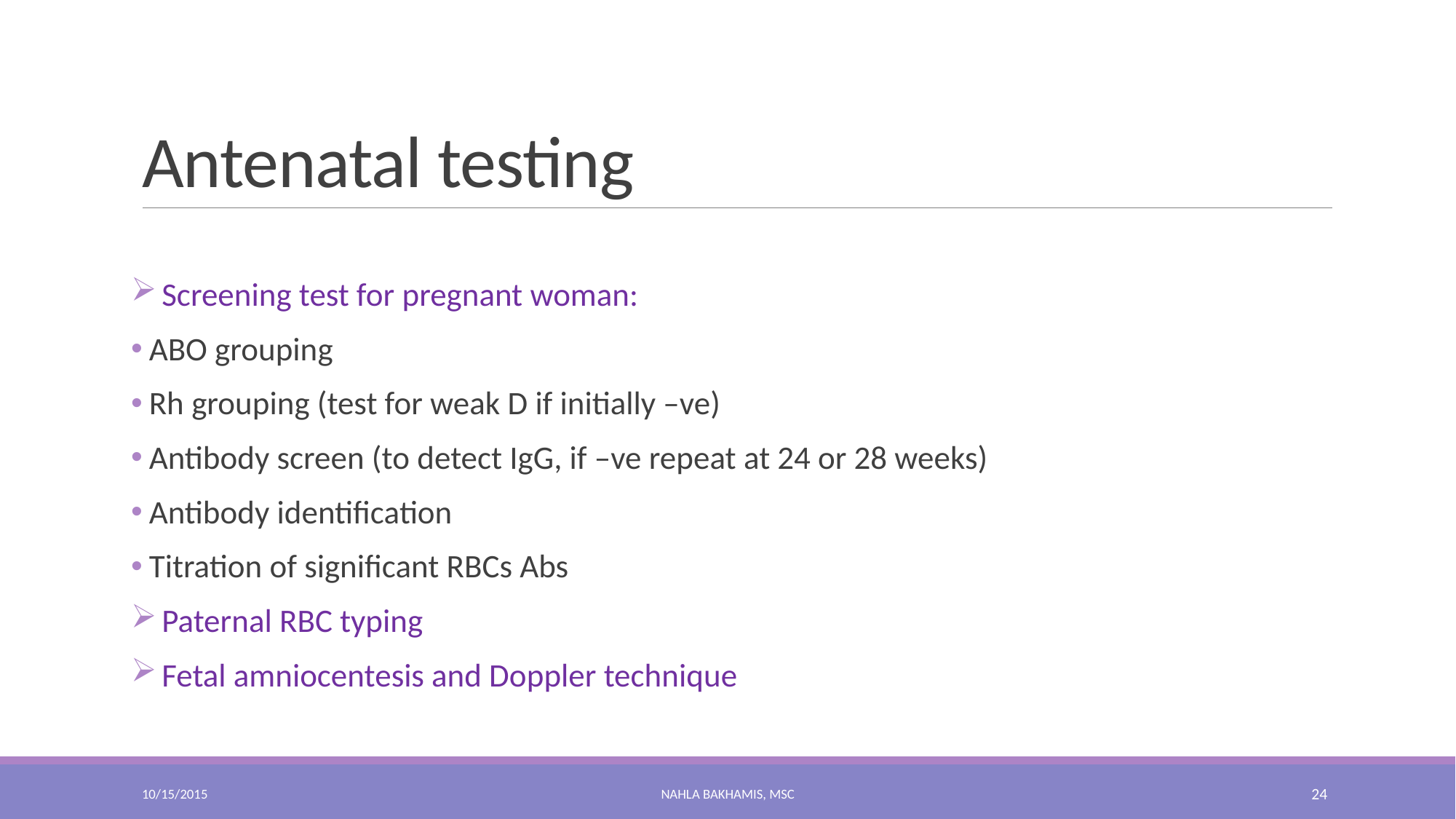

# Antenatal testing

 Screening test for pregnant woman:
 ABO grouping
 Rh grouping (test for weak D if initially –ve)
 Antibody screen (to detect IgG, if –ve repeat at 24 or 28 weeks)
 Antibody identification
 Titration of significant RBCs Abs
 Paternal RBC typing
 Fetal amniocentesis and Doppler technique
10/15/2015
NAHLA BAKHAMIS, MSc
24